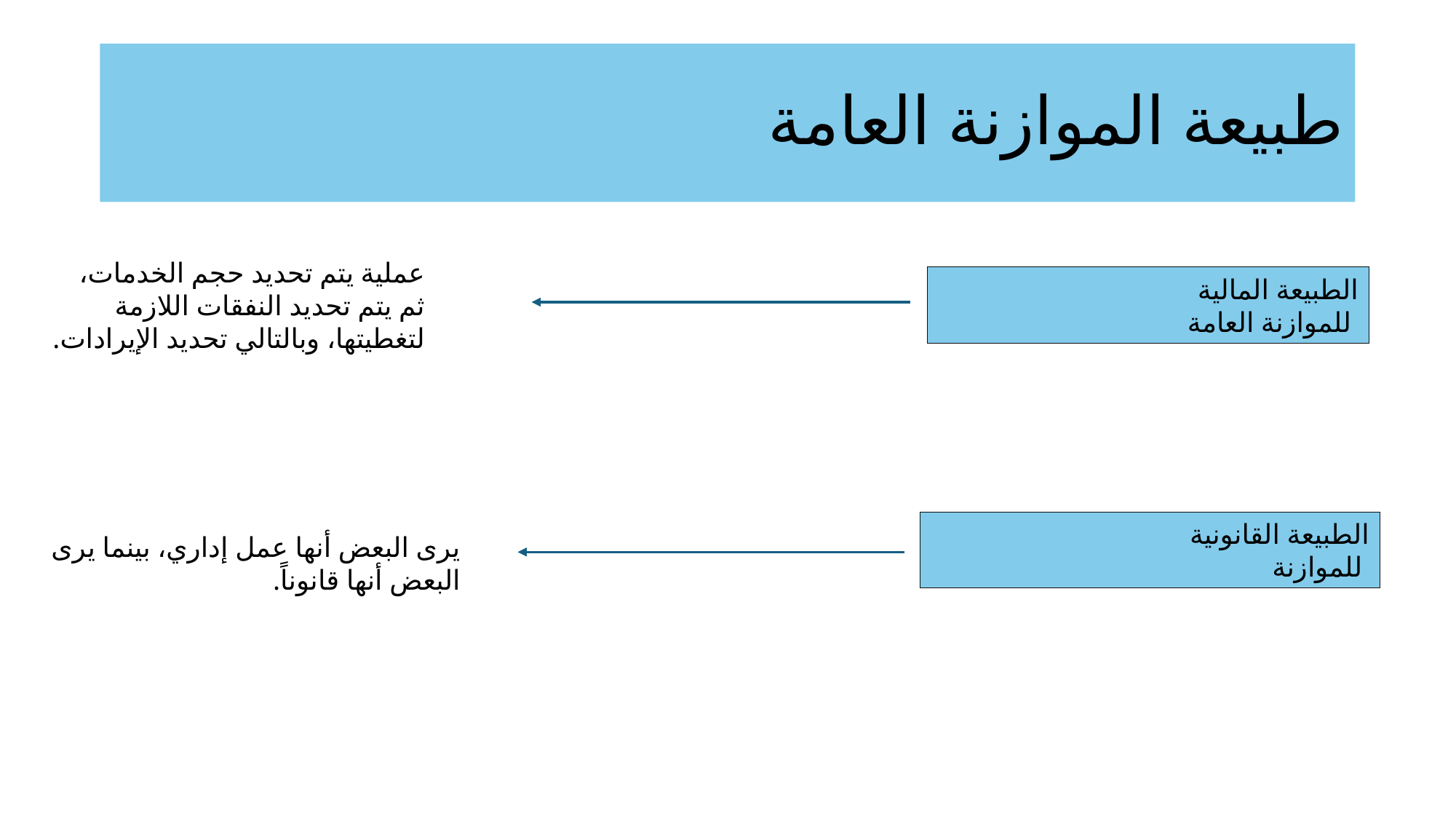

# طبيعة الموازنة العامة
عملية يتم تحديد حجم الخدمات، ثم يتم تحديد النفقات اللازمة لتغطيتها، وبالتالي تحديد الإيرادات.
الطبيعة المالية
 للموازنة العامة
الطبيعة القانونية
 للموازنة
يرى البعض أنها عمل إداري، بينما يرى البعض أنها قانوناً.